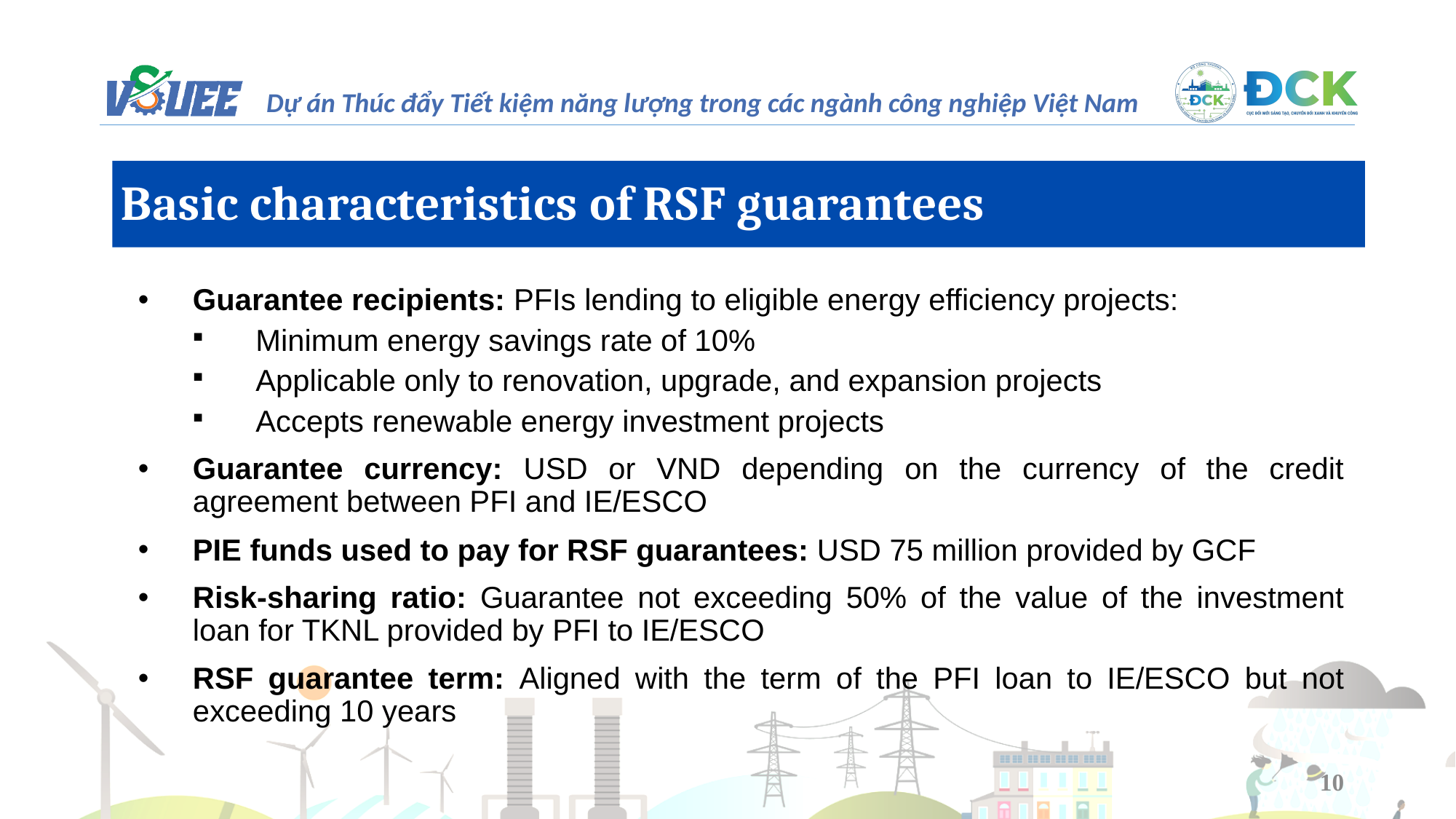

Basic characteristics of RSF guarantees
Guarantee recipients: PFIs lending to eligible energy efficiency projects:
 Minimum energy savings rate of 10%
 Applicable only to renovation, upgrade, and expansion projects
 Accepts renewable energy investment projects
Guarantee currency: USD or VND depending on the currency of the credit agreement between PFI and IE/ESCO
PIE funds used to pay for RSF guarantees: USD 75 million provided by GCF
Risk-sharing ratio: Guarantee not exceeding 50% of the value of the investment loan for TKNL provided by PFI to IE/ESCO
RSF guarantee term: Aligned with the term of the PFI loan to IE/ESCO but not exceeding 10 years
10